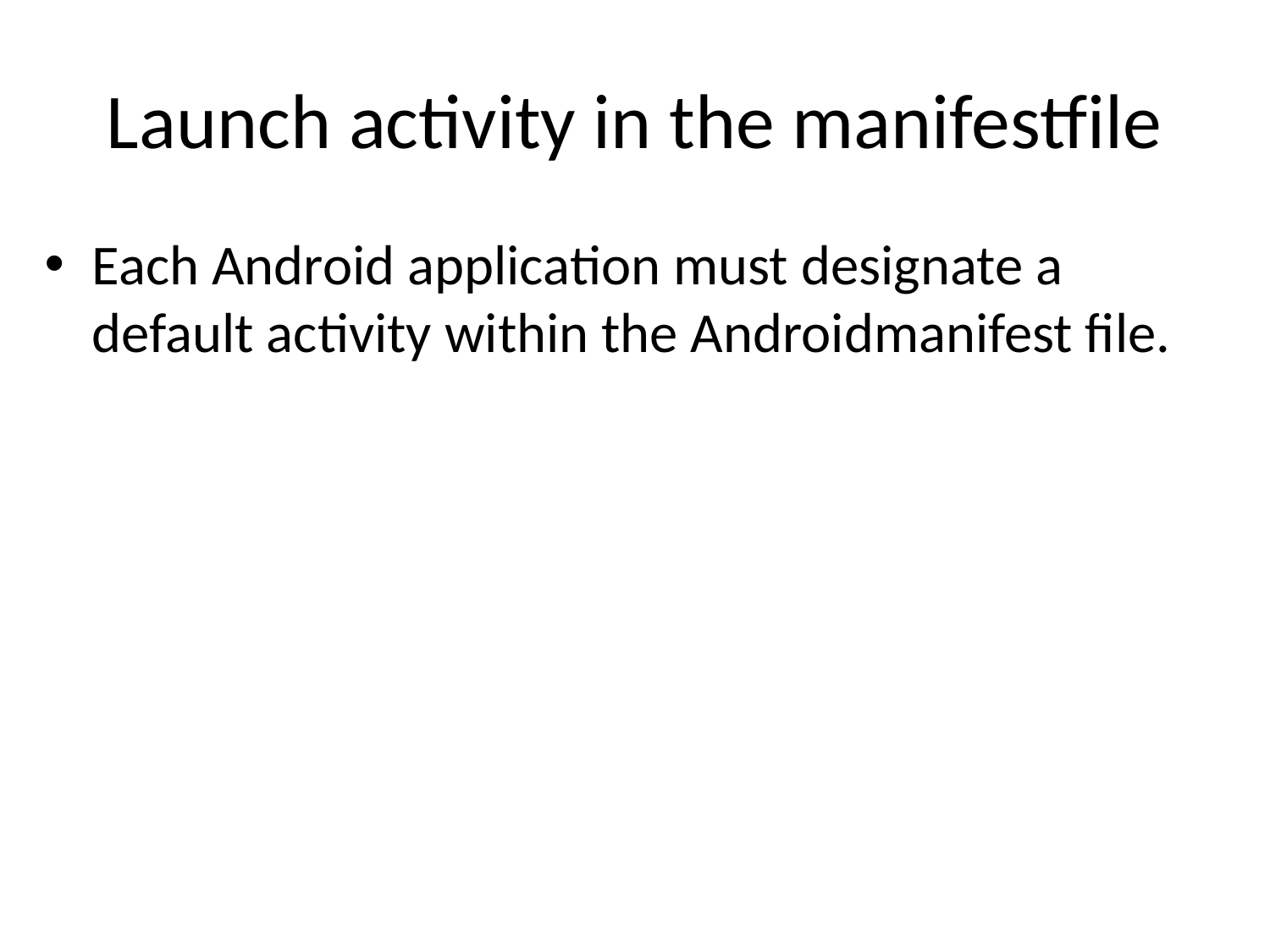

# Launch activity in the manifestfile
Each Android application must designate a default activity within the Androidmanifest file.